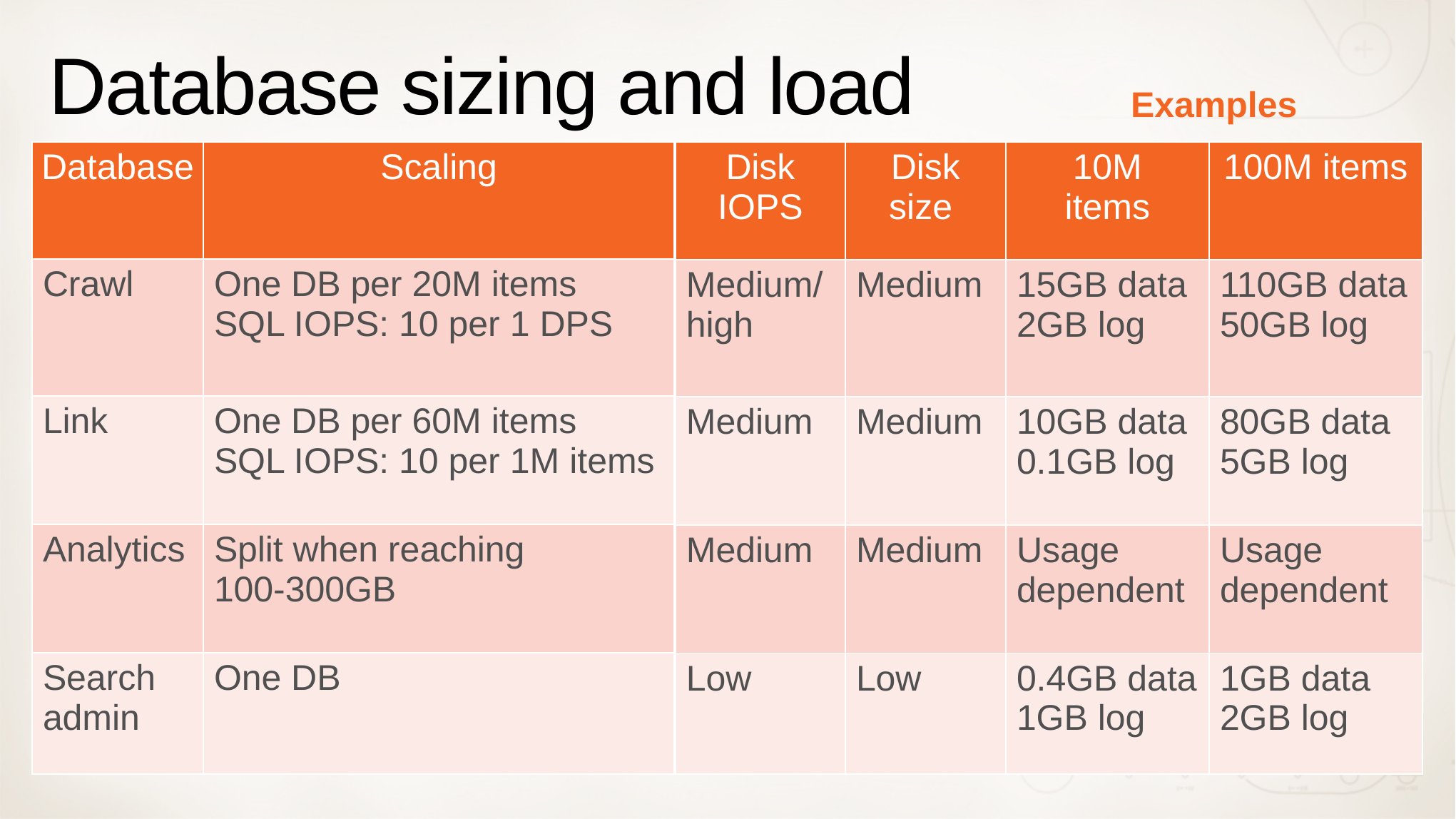

# Database sizing and load
Examples
| Disk IOPS | Disk size | 10M items | 100M items |
| --- | --- | --- | --- |
| Medium/ high | Medium | 15GB data 2GB log | 110GB data 50GB log |
| Medium | Medium | 10GB data 0.1GB log | 80GB data 5GB log |
| Medium | Medium | Usage dependent | Usage dependent |
| Low | Low | 0.4GB data 1GB log | 1GB data 2GB log |
| Database | Scaling |
| --- | --- |
| Crawl | One DB per 20M items SQL IOPS: 10 per 1 DPS |
| Link | One DB per 60M items SQL IOPS: 10 per 1M items |
| Analytics | Split when reaching 100-300GB |
| Search admin | One DB |